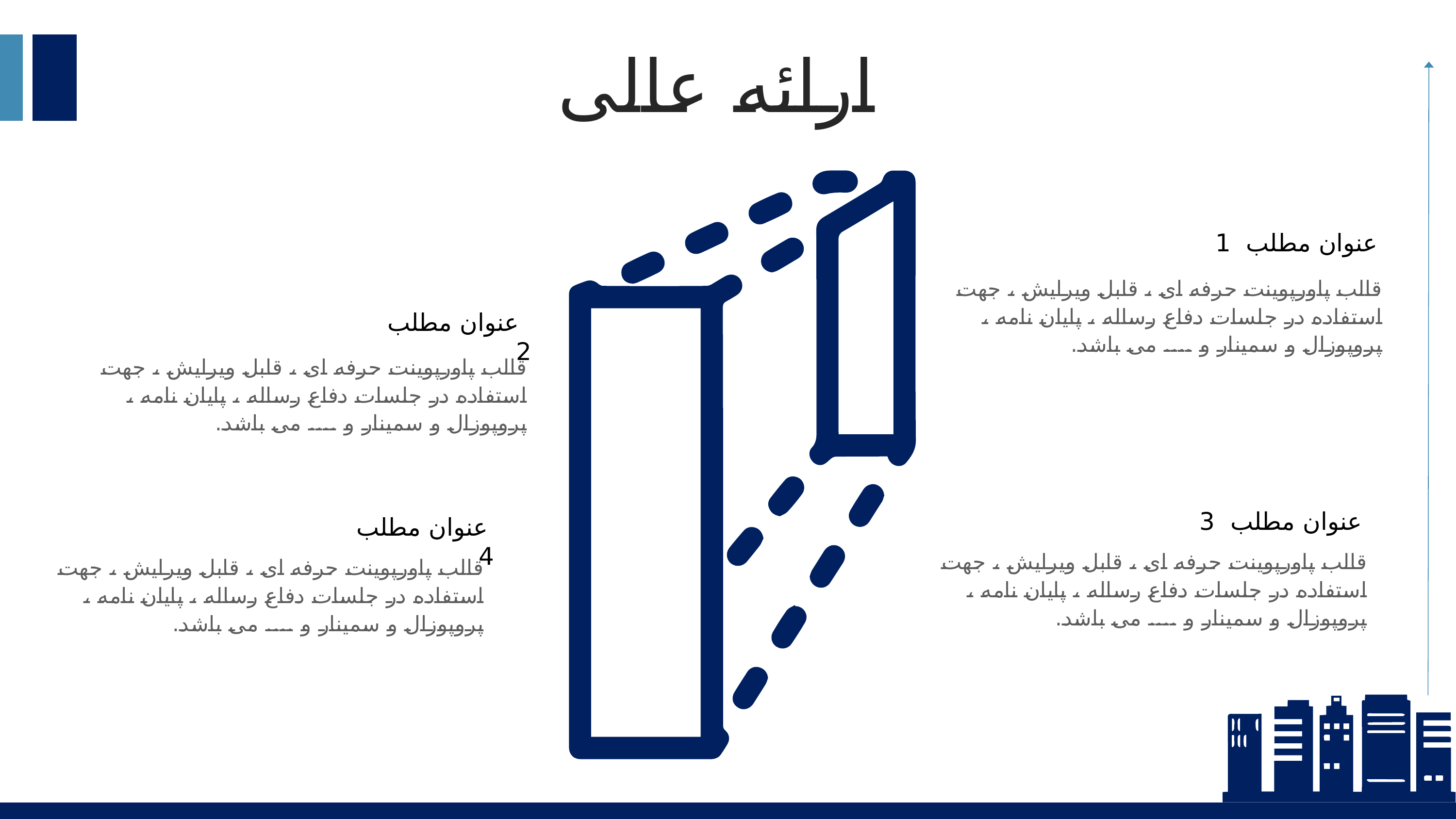

ارائه عالی

عنوان مطلب  1

قالب پاورپوينت حرفه ای ، قابل ویرایش ، جهت استفاده در جلسات دفاع رساله ، پایان نامه ، پروپوزال و سمینار و .... می باشد.

  عنوان مطلب 2
قالب پاورپوينت حرفه ای ، قابل ویرایش ، جهت استفاده در جلسات دفاع رساله ، پایان نامه ، پروپوزال و سمینار و .... می باشد.

عنوان مطلب  3
 عنوان مطلب  4

قالب پاورپوينت حرفه ای ، قابل ویرایش ، جهت استفاده در جلسات دفاع رساله ، پایان نامه ، پروپوزال و سمینار و .... می باشد.
قالب پاورپوينت حرفه ای ، قابل ویرایش ، جهت استفاده در جلسات دفاع رساله ، پایان نامه ، پروپوزال و سمینار و .... می باشد.